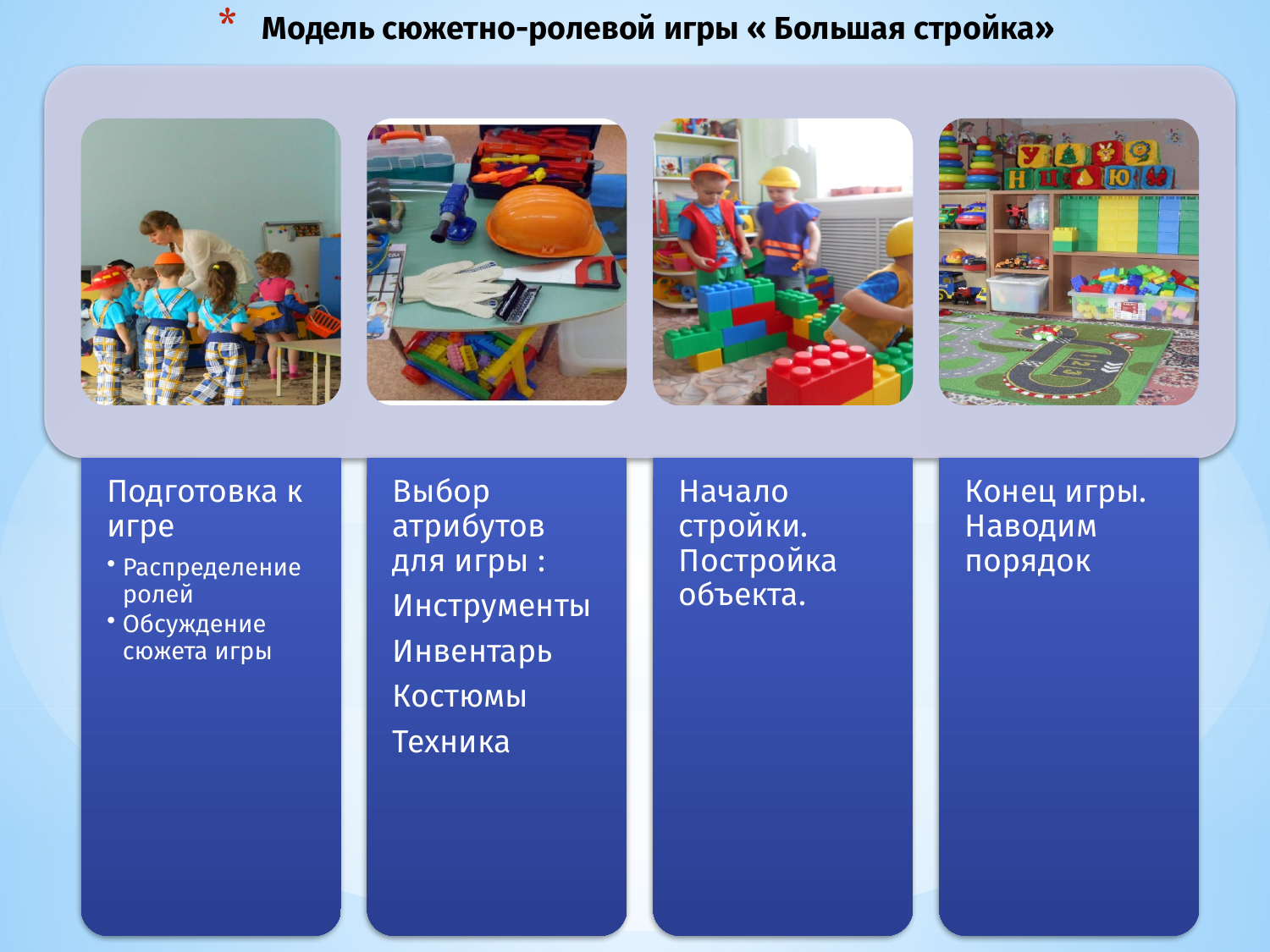

# Модель сюжетно-ролевой игры « Большая стройка»
Подготовка к игре
Распределение ролей
Обсуждение сюжета игры
Выбор атрибутов для игры :
Инструменты
Инвентарь
Костюмы
Техника
Начало стройки. Постройка объекта.
Конец игры. Наводим порядок